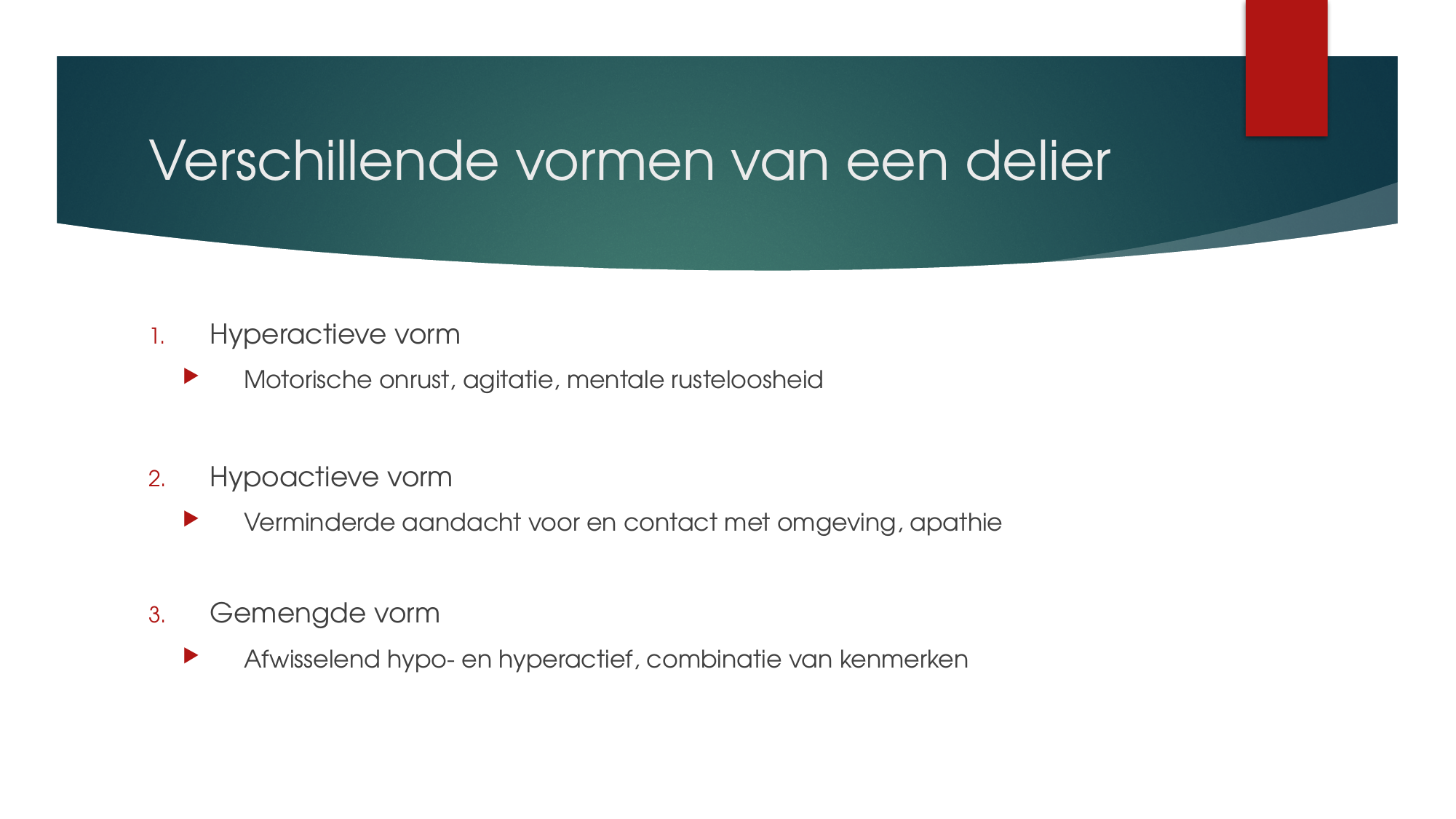

# Verschillende vormen van een delier
Hyperactieve vorm
Motorische onrust, agitatie, mentale rusteloosheid

Hypoactieve vorm
Verminderde aandacht voor en contact met omgeving, apathie

Gemengde vorm
Afwisselend hypo- en hyperactief, combinatie van kenmerken